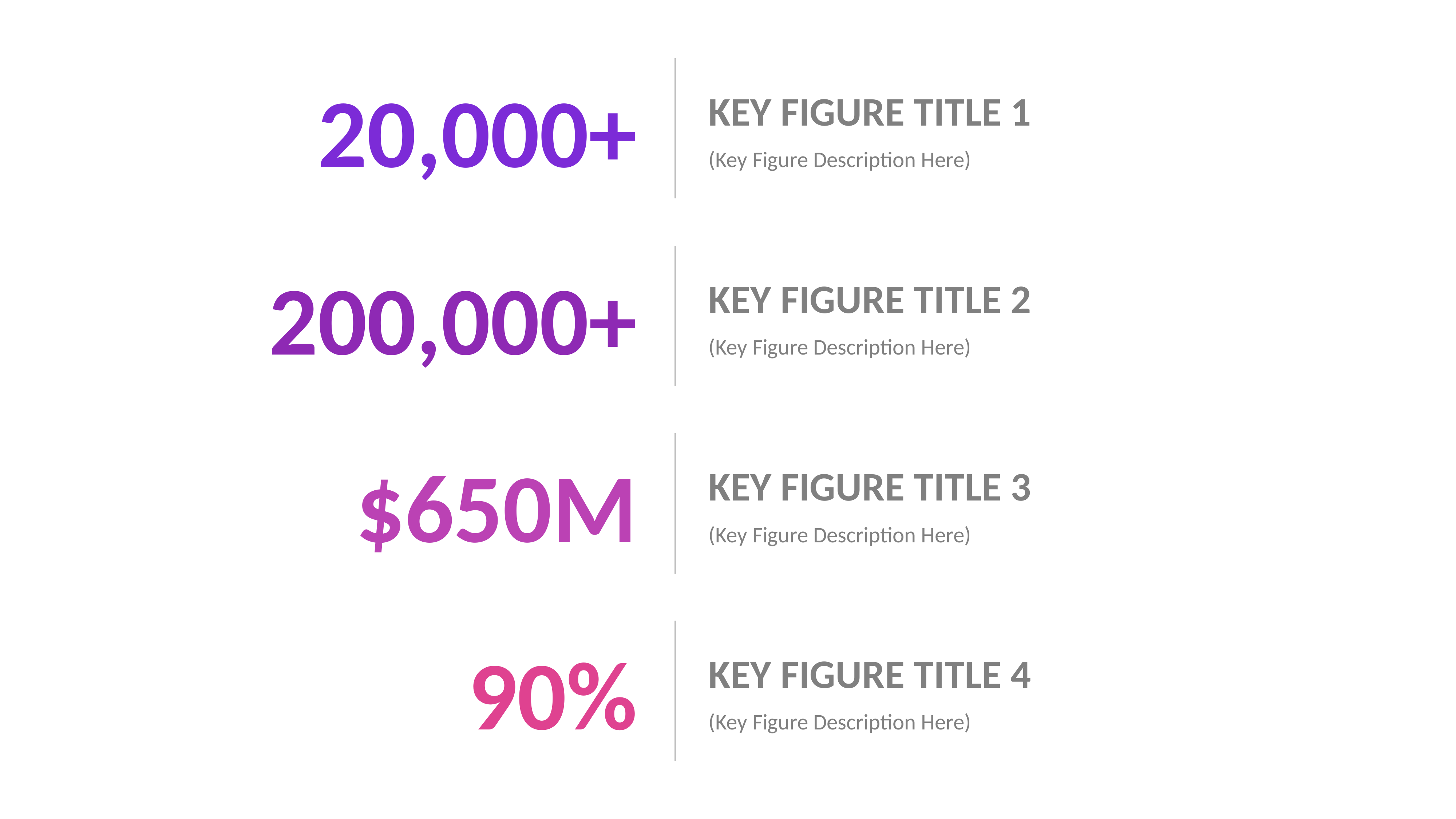

20,000+
KEY FIGURE TITLE 1
(Key Figure Description Here)
200,000+
KEY FIGURE TITLE 2
(Key Figure Description Here)
$650M
KEY FIGURE TITLE 3
(Key Figure Description Here)
90%
KEY FIGURE TITLE 4
(Key Figure Description Here)